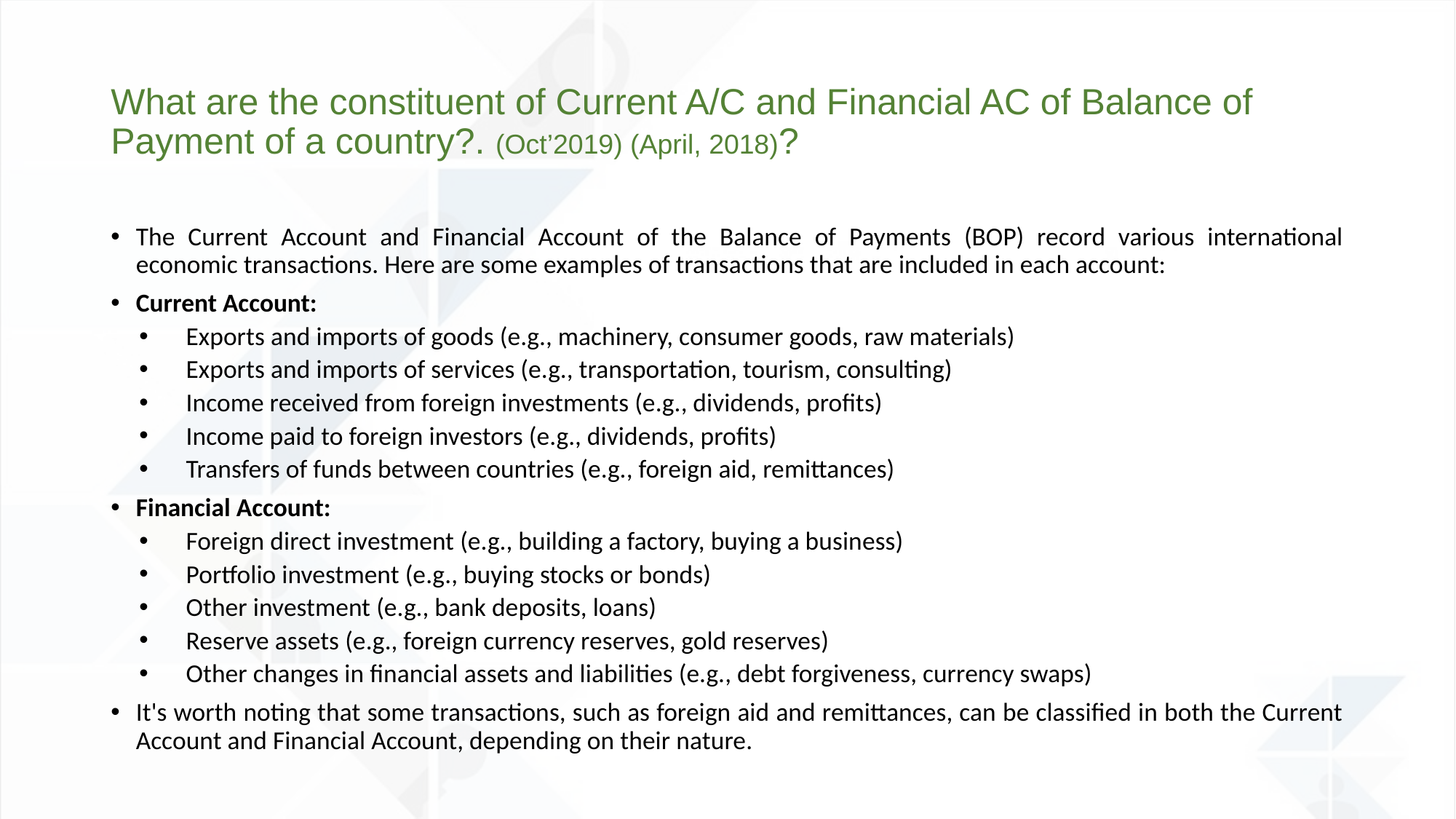

# What are the constituent of Current A/C and Financial AC of Balance of Payment of a country?. (Oct’2019) (April, 2018)?
The Current Account and Financial Account of the Balance of Payments (BOP) record various international economic transactions. Here are some examples of transactions that are included in each account:
Current Account:
Exports and imports of goods (e.g., machinery, consumer goods, raw materials)
Exports and imports of services (e.g., transportation, tourism, consulting)
Income received from foreign investments (e.g., dividends, profits)
Income paid to foreign investors (e.g., dividends, profits)
Transfers of funds between countries (e.g., foreign aid, remittances)
Financial Account:
Foreign direct investment (e.g., building a factory, buying a business)
Portfolio investment (e.g., buying stocks or bonds)
Other investment (e.g., bank deposits, loans)
Reserve assets (e.g., foreign currency reserves, gold reserves)
Other changes in financial assets and liabilities (e.g., debt forgiveness, currency swaps)
It's worth noting that some transactions, such as foreign aid and remittances, can be classified in both the Current Account and Financial Account, depending on their nature.